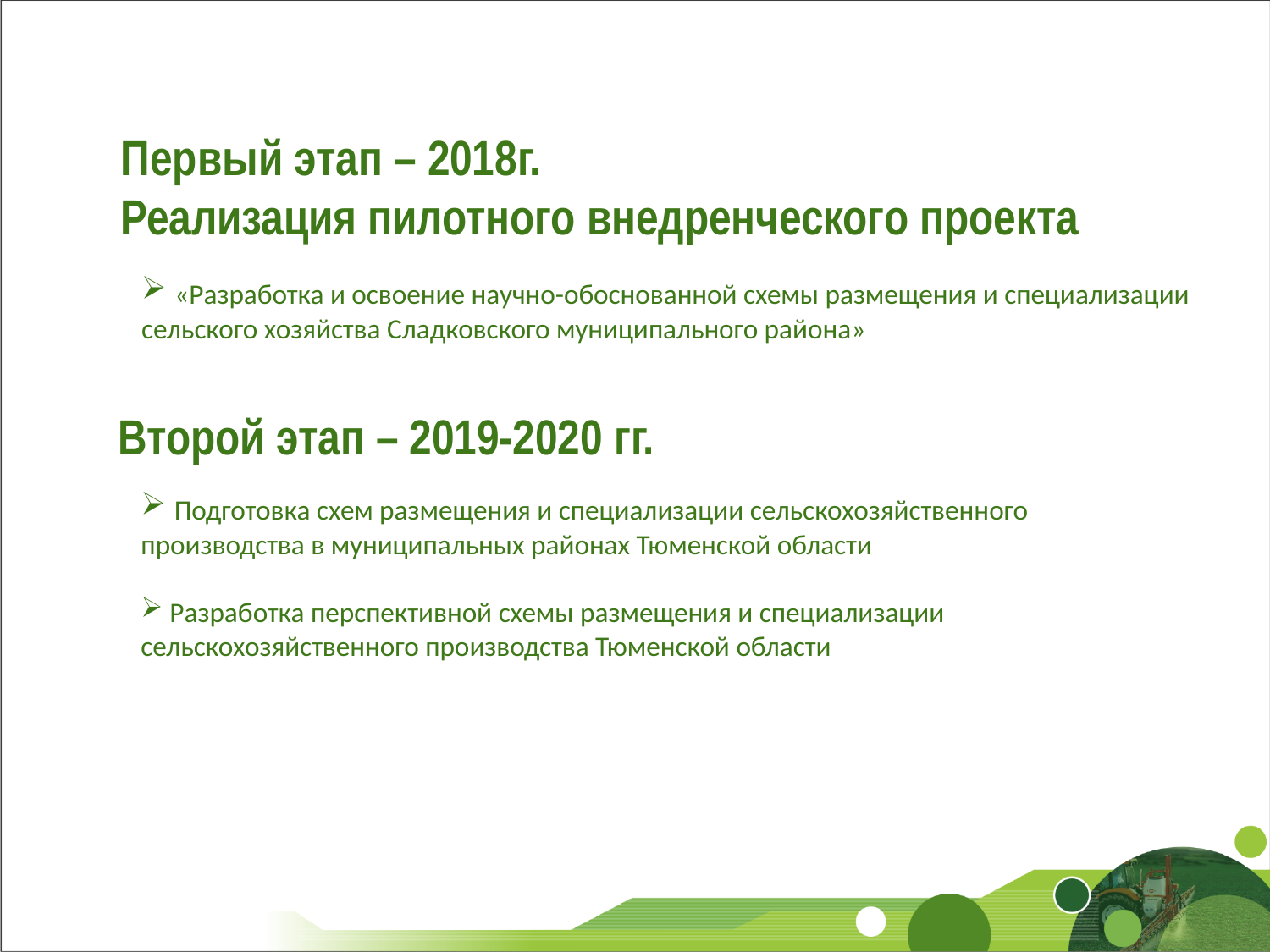

Первый этап – 2018г.
Реализация пилотного внедренческого проекта

 «Разработка и освоение научно-обоснованной схемы размещения и специализации сельского хозяйства Сладковского муниципального района»
Второй этап – 2019-2020 гг.
 Подготовка схем размещения и специализации сельскохозяйственного производства в муниципальных районах Тюменской области

 Разработка перспективной схемы размещения и специализации сельскохозяйственного производства Тюменской области